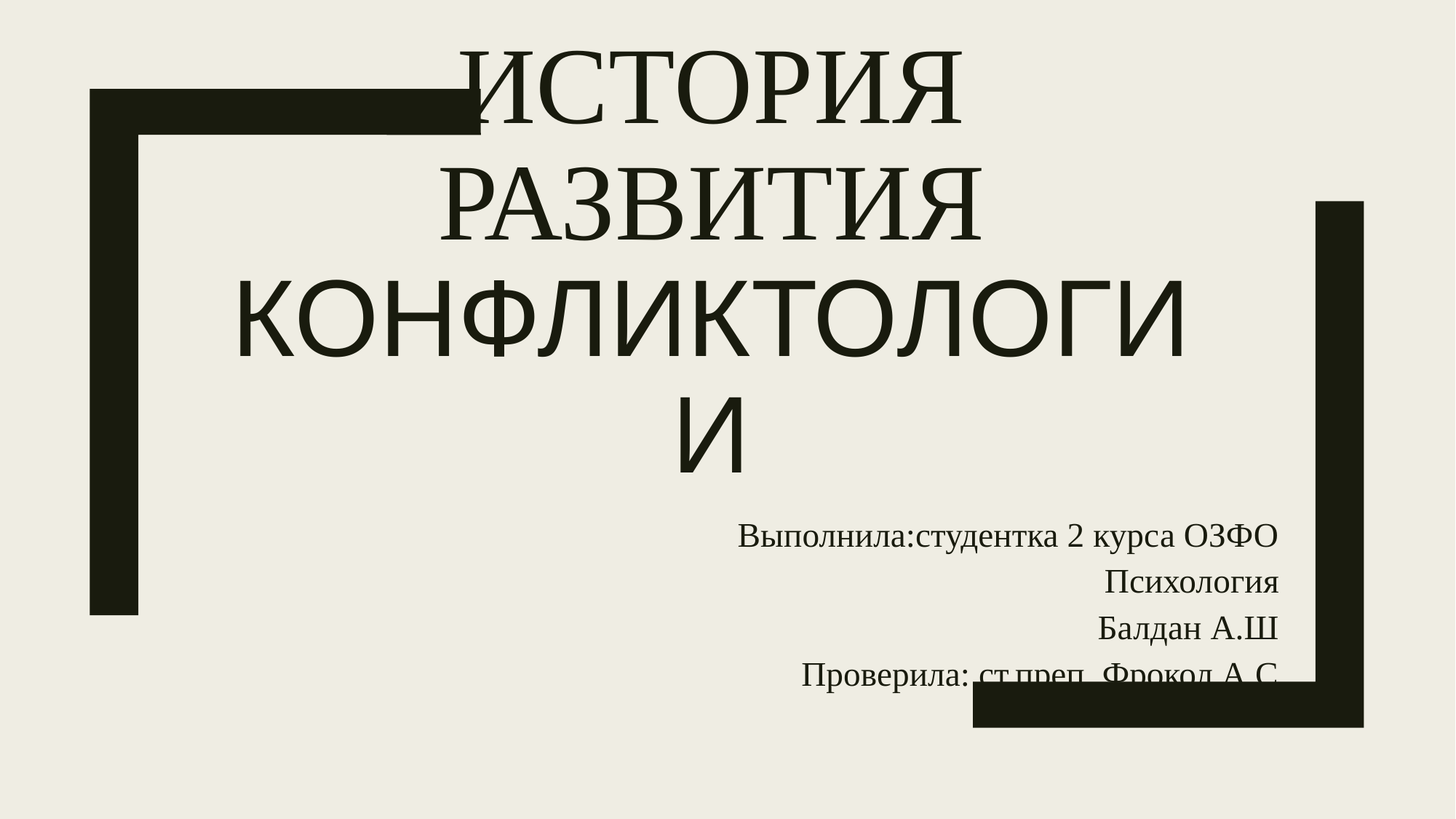

# История развития конфликтологии
Выполнила:студентка 2 курса ОЗФО
Психология
Балдан А.Ш
Проверила: ст.преп.,Фрокол А.С